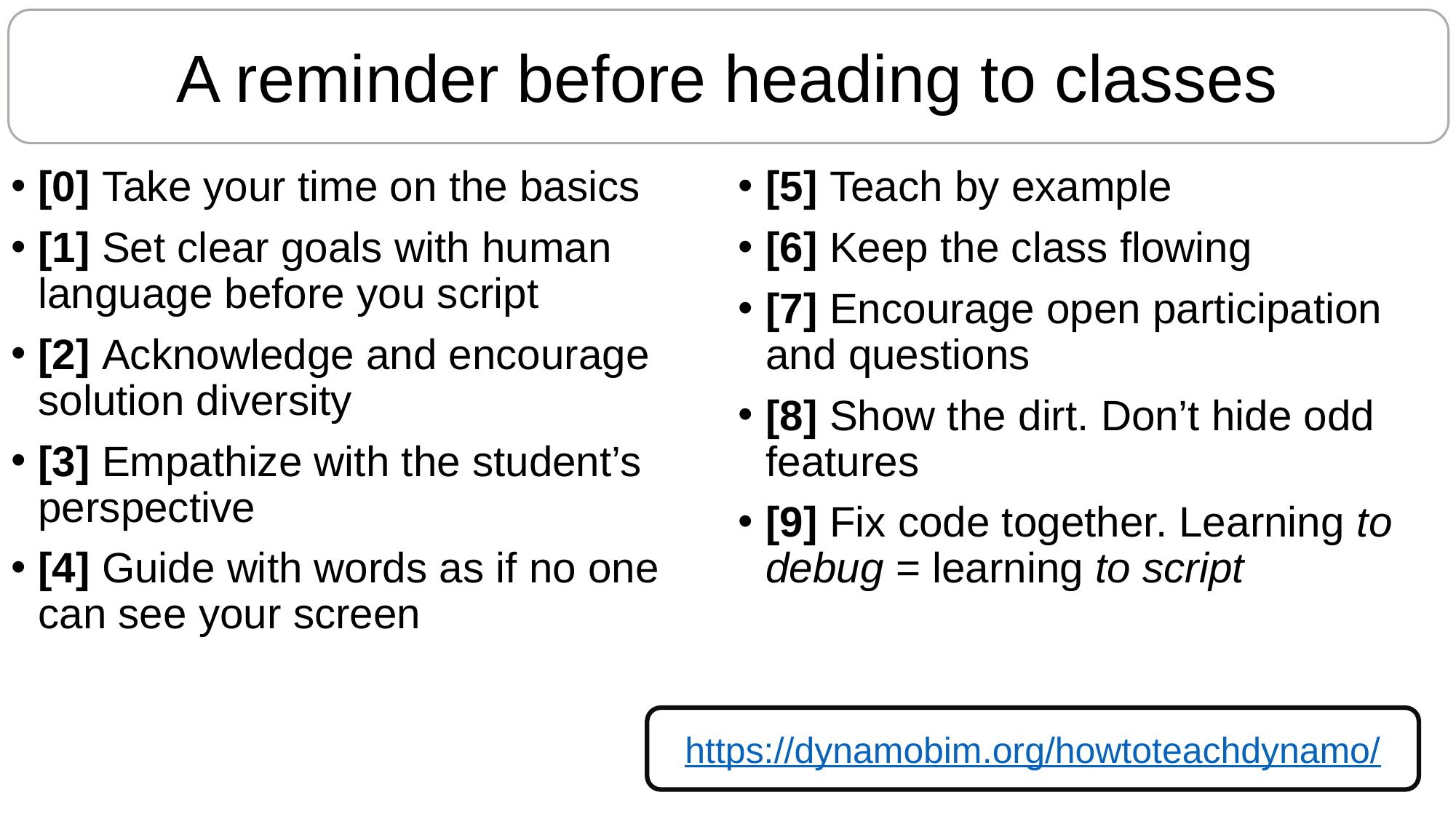

# A reminder before heading to classes
[0] Take your time on the basics
[1] Set clear goals with human language before you script
[2] Acknowledge and encourage solution diversity
[3] Empathize with the student’s perspective
[4] Guide with words as if no one can see your screen

[5] Teach by example
[6] Keep the class flowing
[7] Encourage open participation and questions
[8] Show the dirt. Don’t hide odd features
[9] Fix code together. Learning to debug = learning to script

https://dynamobim.org/howtoteachdynamo/